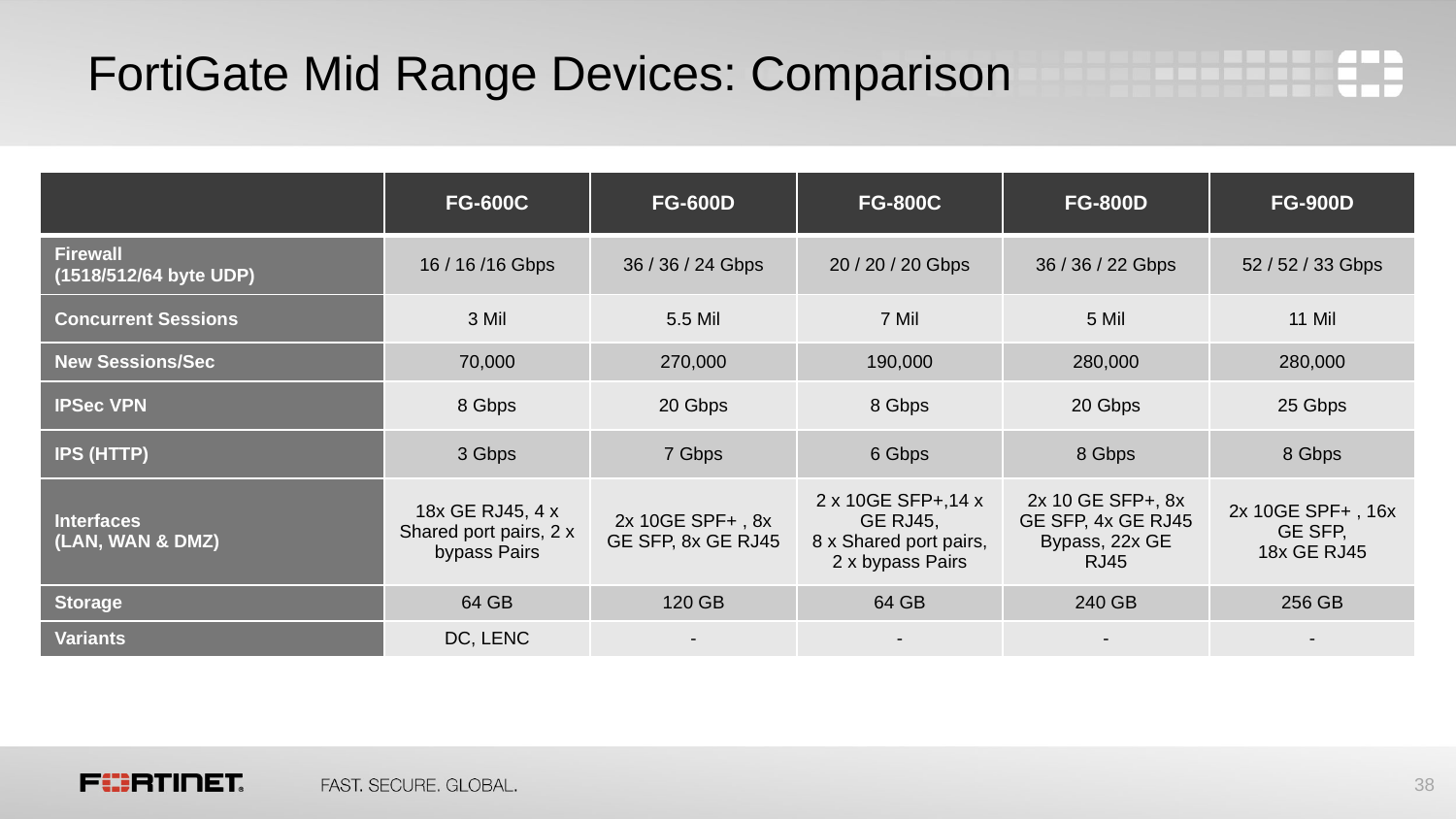

# FortiGate Mid Range Devices: Comparison
|  | FG-600C | FG-600D | FG-800C | FG-800D | FG-900D |
| --- | --- | --- | --- | --- | --- |
| Firewall (1518/512/64 byte UDP) | 16 / 16 /16 Gbps | 36 / 36 / 24 Gbps | 20 / 20 / 20 Gbps | 36 / 36 / 22 Gbps | 52 / 52 / 33 Gbps |
| Concurrent Sessions | 3 Mil | 5.5 Mil | 7 Mil | 5 Mil | 11 Mil |
| New Sessions/Sec | 70,000 | 270,000 | 190,000 | 280,000 | 280,000 |
| IPSec VPN | 8 Gbps | 20 Gbps | 8 Gbps | 20 Gbps | 25 Gbps |
| IPS (HTTP) | 3 Gbps | 7 Gbps | 6 Gbps | 8 Gbps | 8 Gbps |
| Interfaces (LAN, WAN & DMZ) | 18x GE RJ45, 4 x Shared port pairs, 2 x bypass Pairs | 2x 10GE SPF+ , 8x GE SFP, 8x GE RJ45 | 2 x 10GE SFP+,14 x GE RJ45, 8 x Shared port pairs, 2 x bypass Pairs | 2x 10 GE SFP+, 8x GE SFP, 4x GE RJ45 Bypass, 22x GE RJ45 | 2x 10GE SPF+ , 16x GE SFP, 18x GE RJ45 |
| Storage | 64 GB | 120 GB | 64 GB | 240 GB | 256 GB |
| Variants | DC, LENC | - | - | - | - |